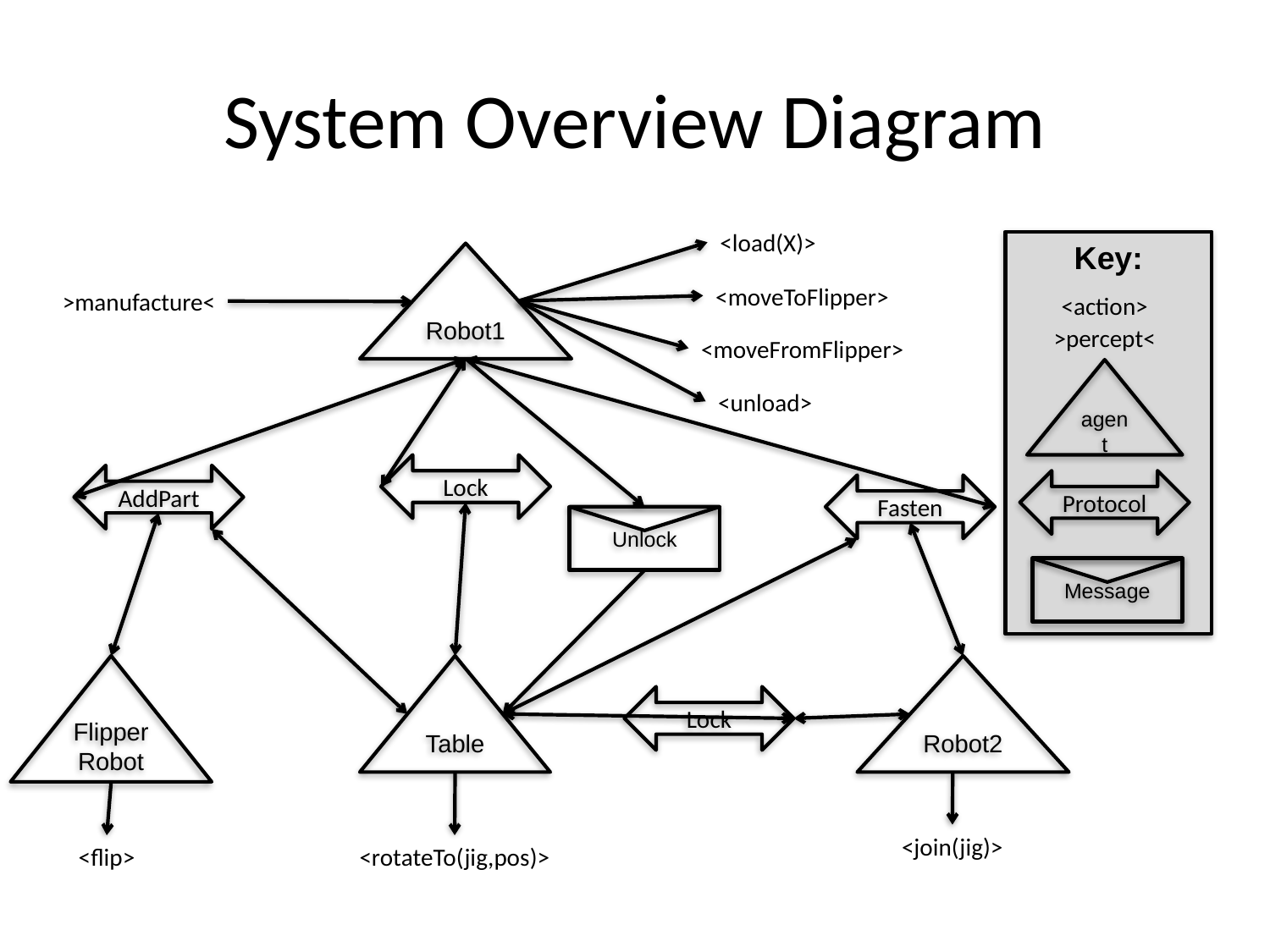

# System Overview Diagram
<load(X)>
Key:
Robot1
<moveToFlipper>
>manufacture<
<action>
>percept<
<moveFromFlipper>
agent
<unload>
Lock
AddPart
Protocol
Fasten
Unlock

Message

FlipperRobot
Table
Robot2
Lock
<join(jig)>
<flip>
<rotateTo(jig,pos)>